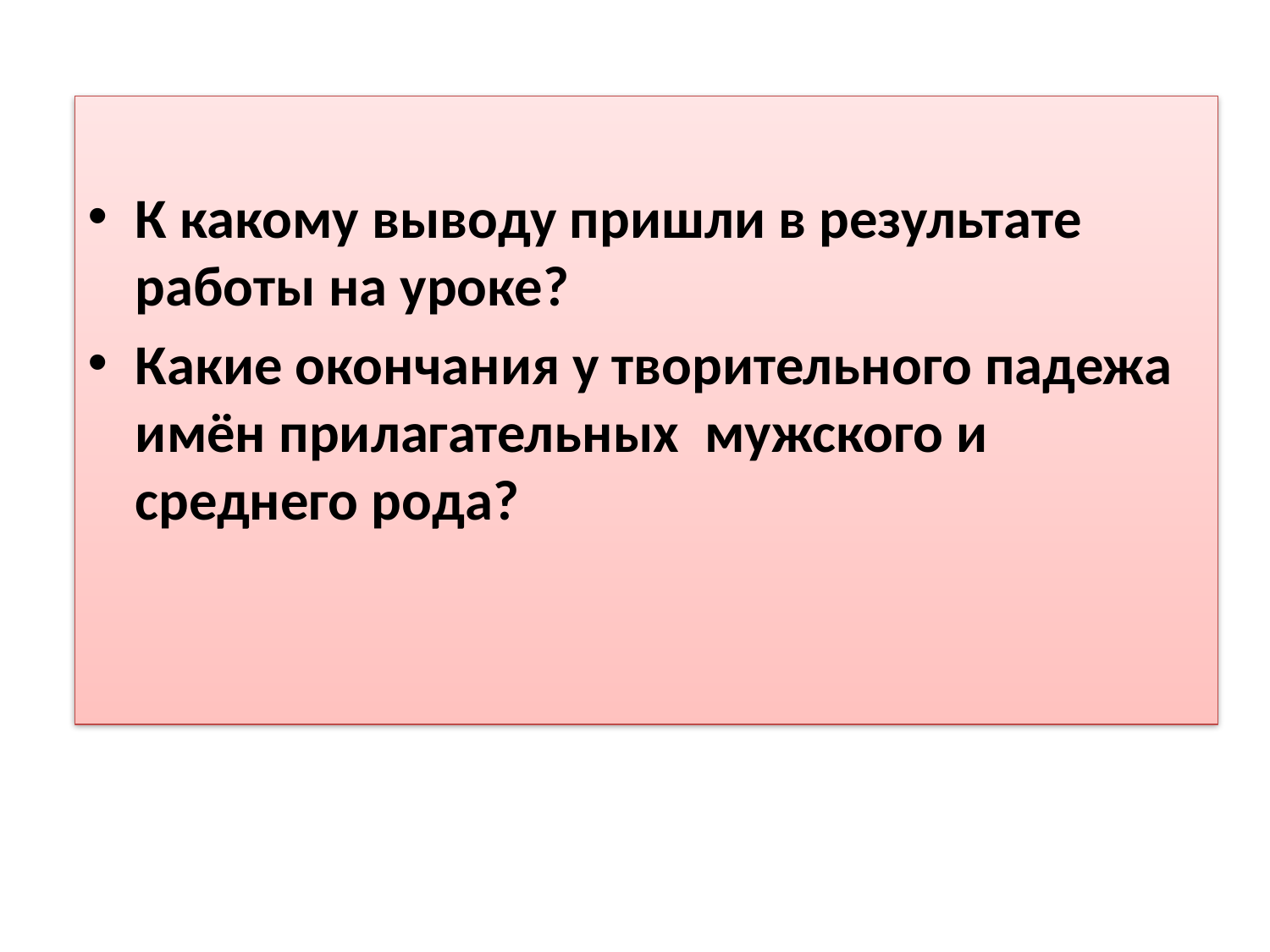

К какому выводу пришли в результате работы на уроке?
Какие окончания у творительного падежа  имён прилагательных  мужского и среднего рода?